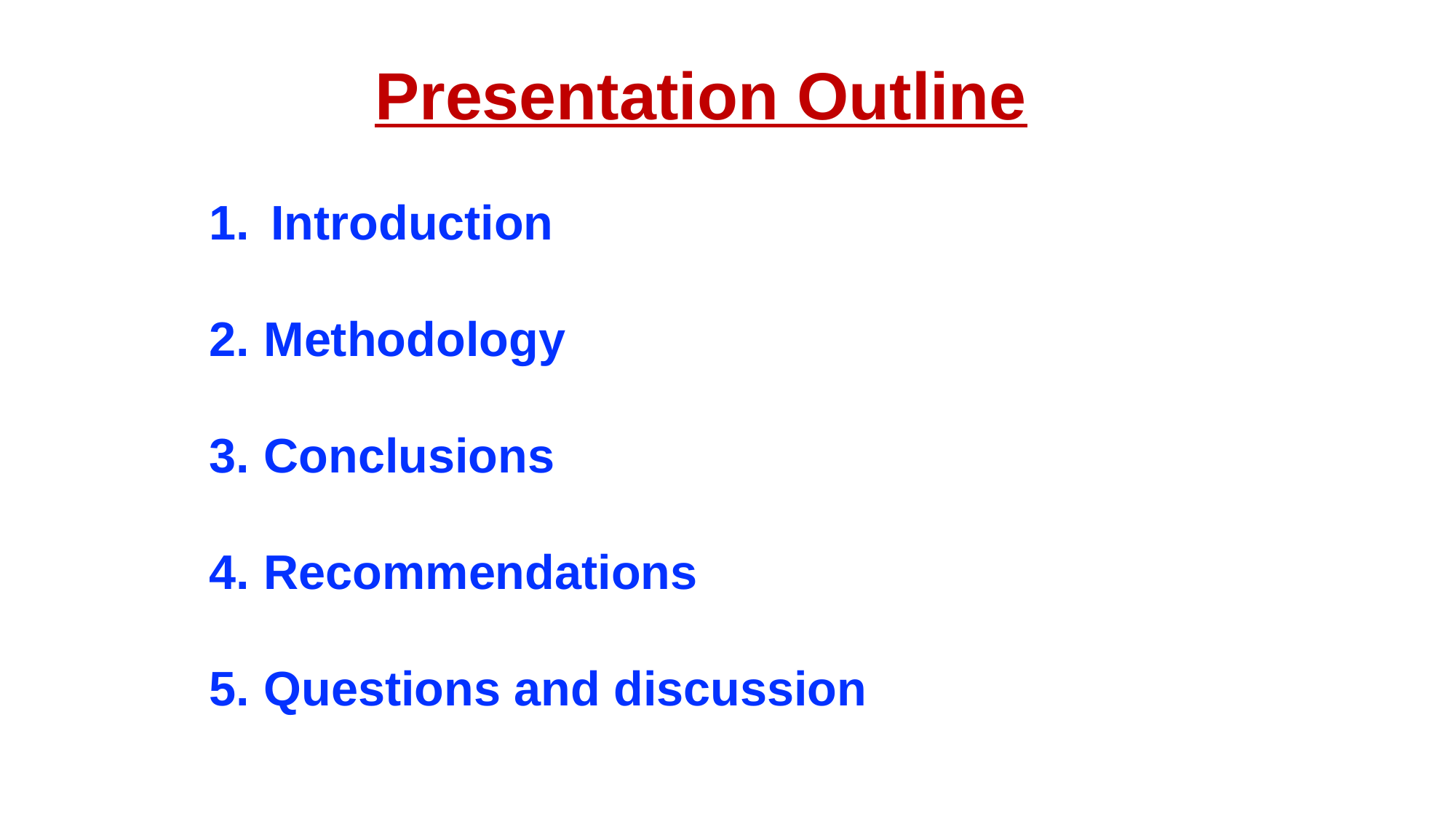

Presentation Outline
Introduction
 Methodology
 Conclusions
 Recommendations
 Questions and discussion